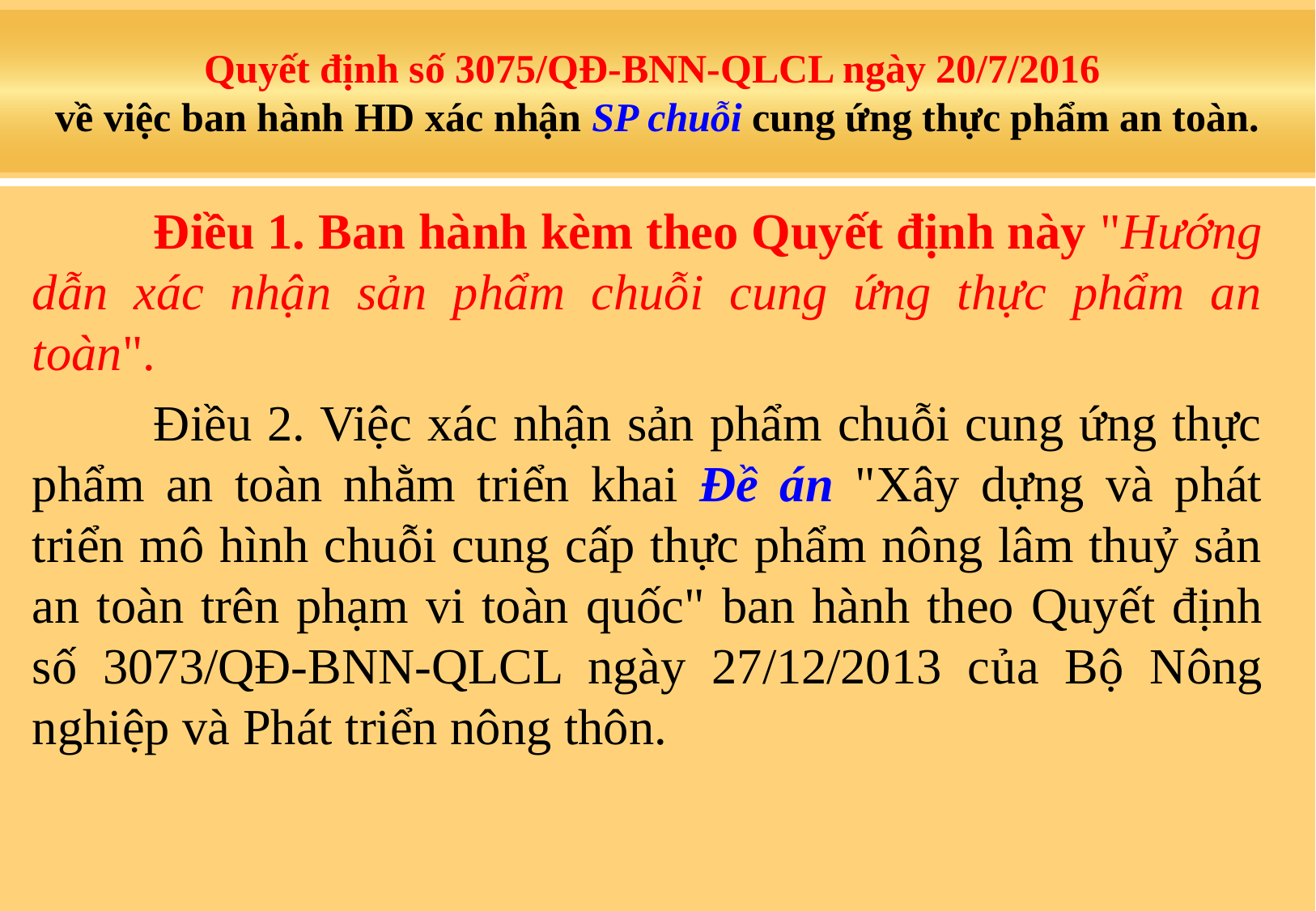

# Quyết định số 3075/QĐ-BNN-QLCL ngày 20/7/2016 về việc ban hành HD xác nhận SP chuỗi cung ứng thực phẩm an toàn.
	Điều 1. Ban hành kèm theo Quyết định này "Hướng dẫn xác nhận sản phẩm chuỗi cung ứng thực phẩm an toàn".
	Điều 2. Việc xác nhận sản phẩm chuỗi cung ứng thực phẩm an toàn nhằm triển khai Đề án "Xây dựng và phát triển mô hình chuỗi cung cấp thực phẩm nông lâm thuỷ sản an toàn trên phạm vi toàn quốc" ban hành theo Quyết định số 3073/QĐ-BNN-QLCL ngày 27/12/2013 của Bộ Nông nghiệp và Phát triển nông thôn.